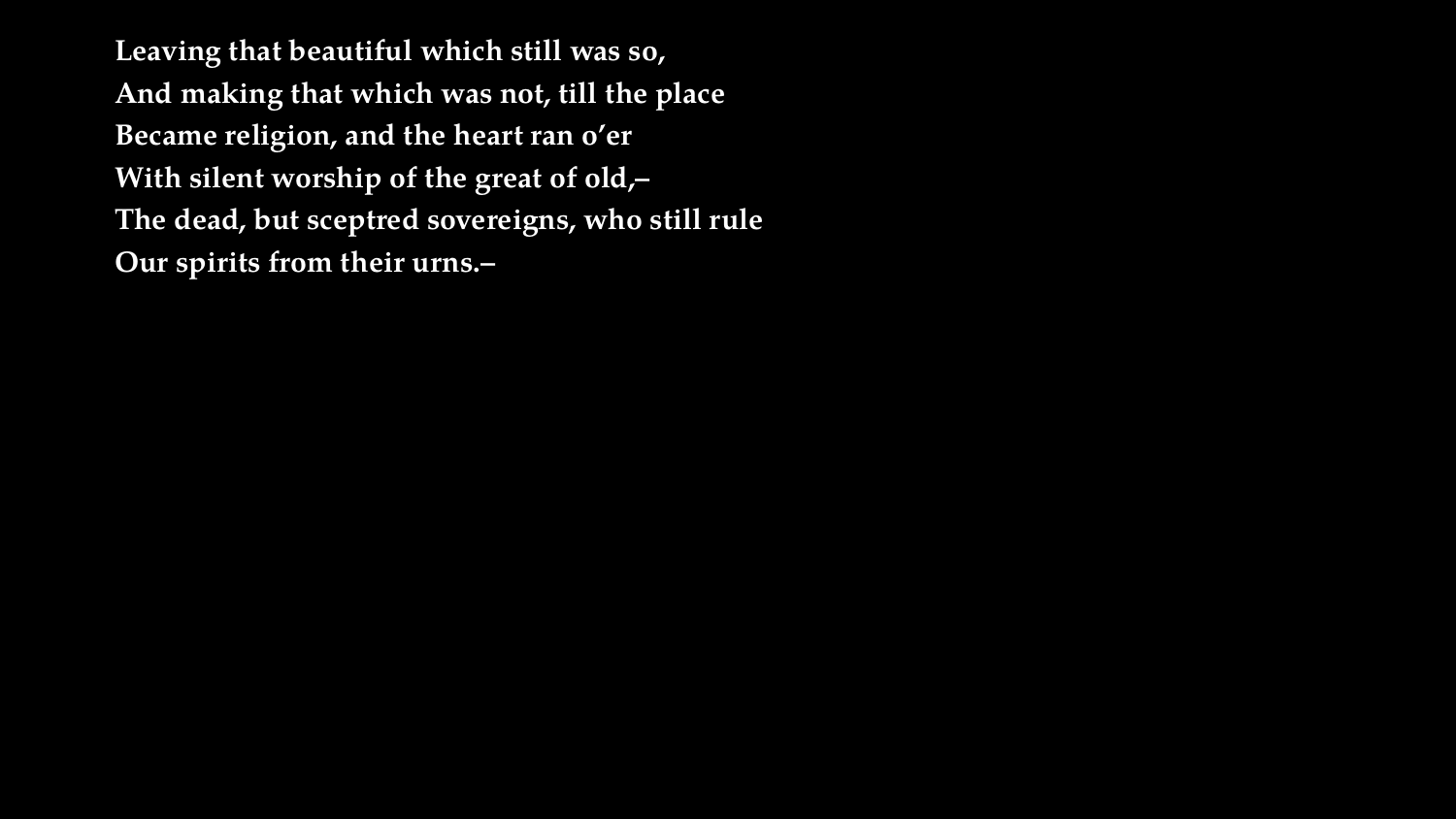

# Leaving that beautiful which still was so, And making that which was not, till the place Became religion, and the heart ran o’er With silent worship of the great of old,– The dead, but sceptred sovereigns, who still rule Our spirits from their urns.–